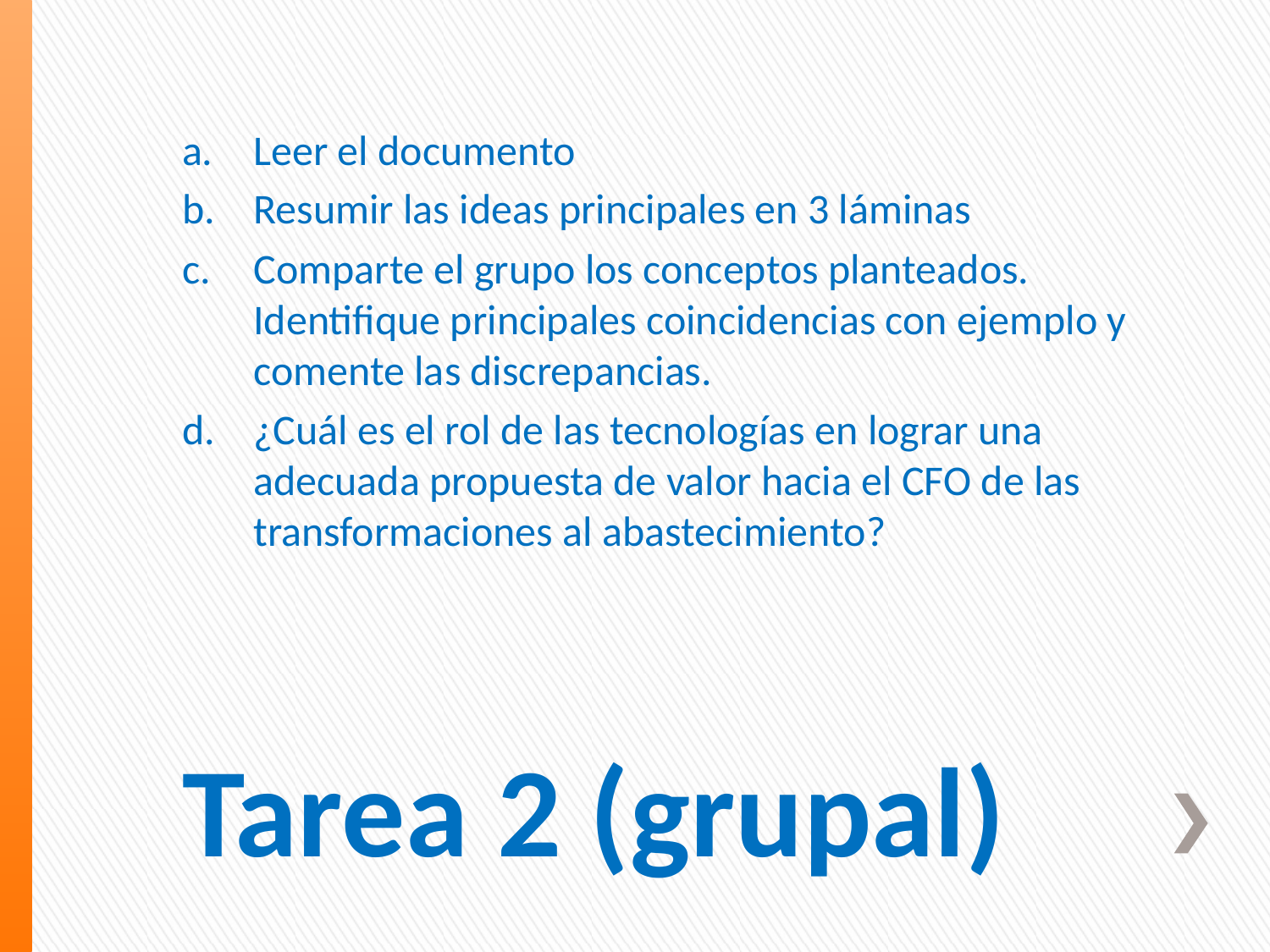

Leer el documento
Resumir las ideas principales en 3 láminas
Comparte el grupo los conceptos planteados. Identifique principales coincidencias con ejemplo y comente las discrepancias.
¿Cuál es el rol de las tecnologías en lograr una adecuada propuesta de valor hacia el CFO de las transformaciones al abastecimiento?

# Tarea 2 (grupal)